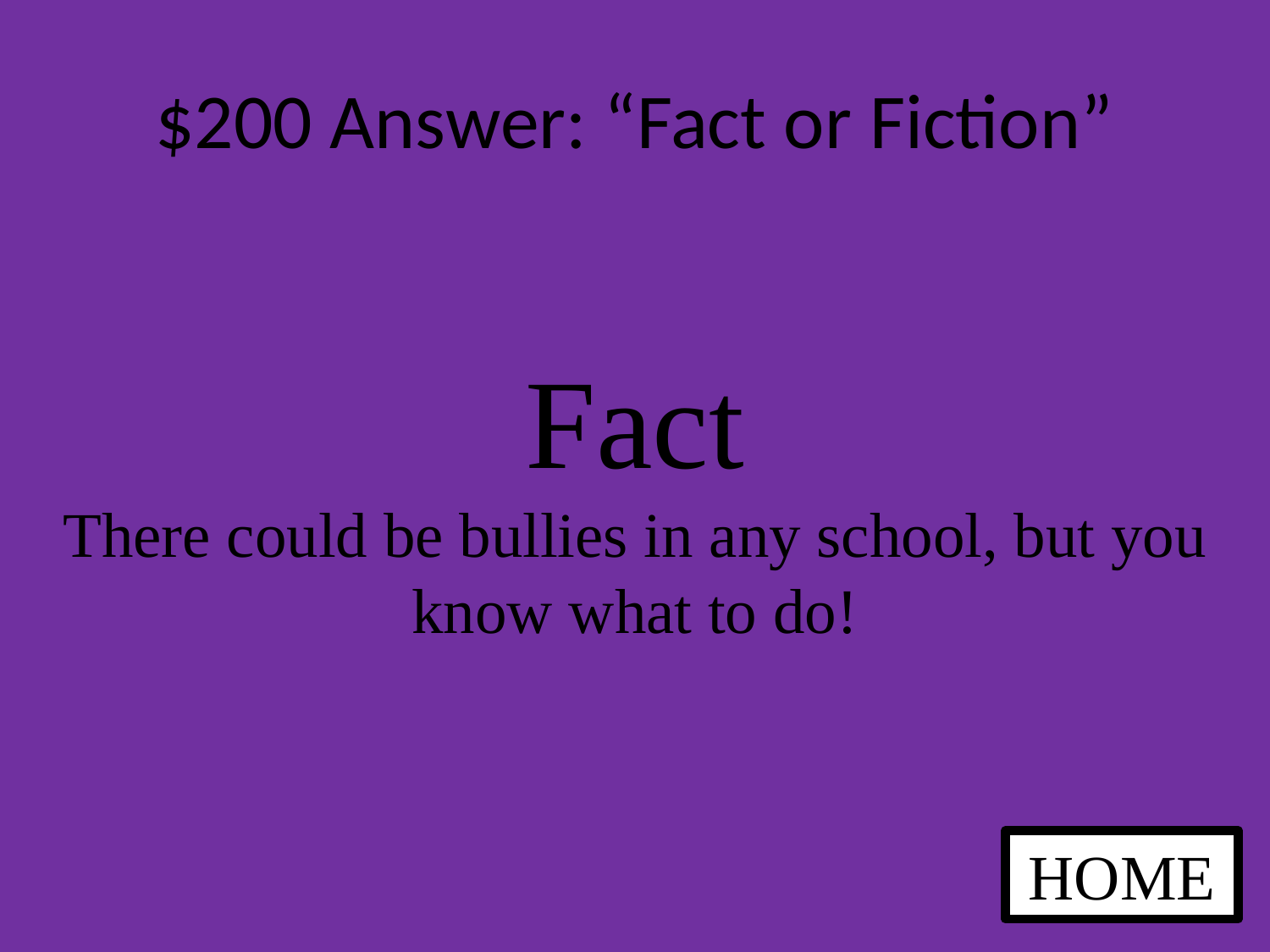

# $200 Answer: “Fact or Fiction”
Fact
There could be bullies in any school, but you know what to do!
HOME